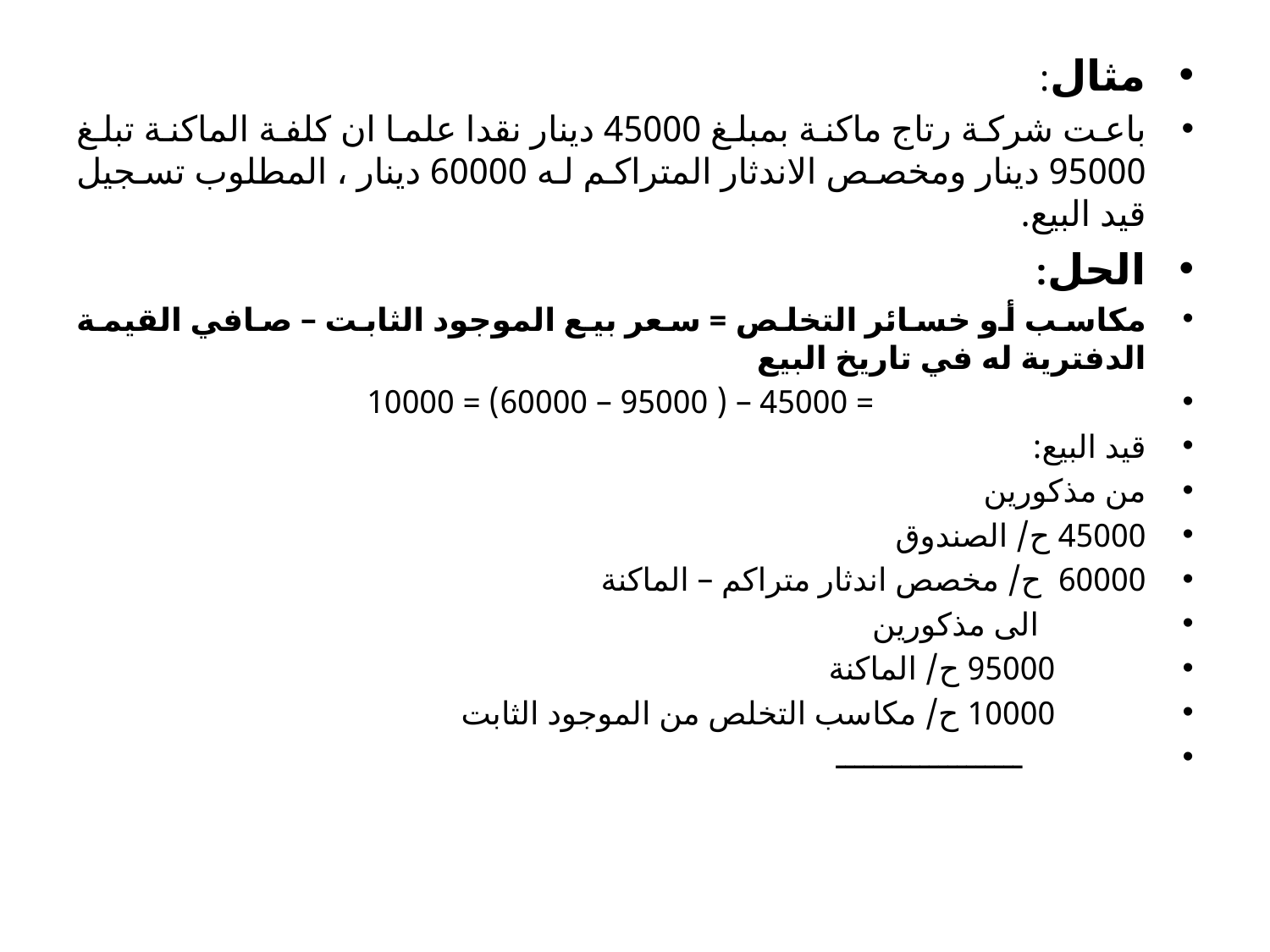

مثال:
باعت شركة رتاج ماكنة بمبلغ 45000 دينار نقدا علما ان كلفة الماكنة تبلغ 95000 دينار ومخصص الاندثار المتراكم له 60000 دينار ، المطلوب تسجيل قيد البيع.
الحل:
مكاسب أو خسائر التخلص = سعر بيع الموجود الثابت – صافي القيمة الدفترية له في تاريخ البيع
                                 = 45000 – ( 95000 – 60000) = 10000
قيد البيع:
من مذكورين
45000 ح/ الصندوق
60000  ح/ مخصص اندثار متراكم – الماكنة
             الى مذكورين
           95000 ح/ الماكنة
           10000 ح/ مكاسب التخلص من الموجود الثابت
               ــــــــــــــــــــ